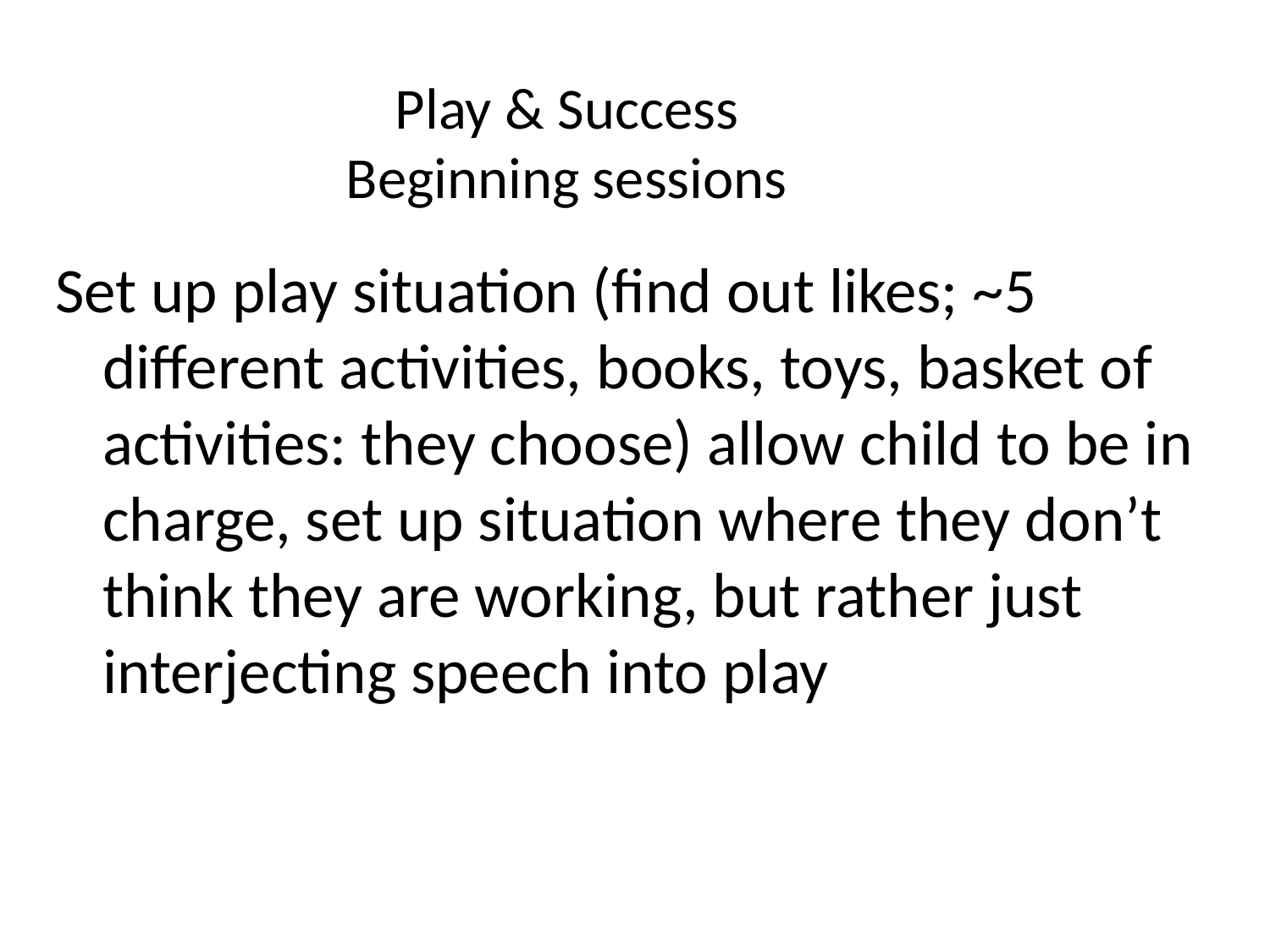

# Play & Success Beginning sessions
Set up play situation (find out likes; ~5 different activities, books, toys, basket of activities: they choose) allow child to be in charge, set up situation where they don’t think they are working, but rather just interjecting speech into play